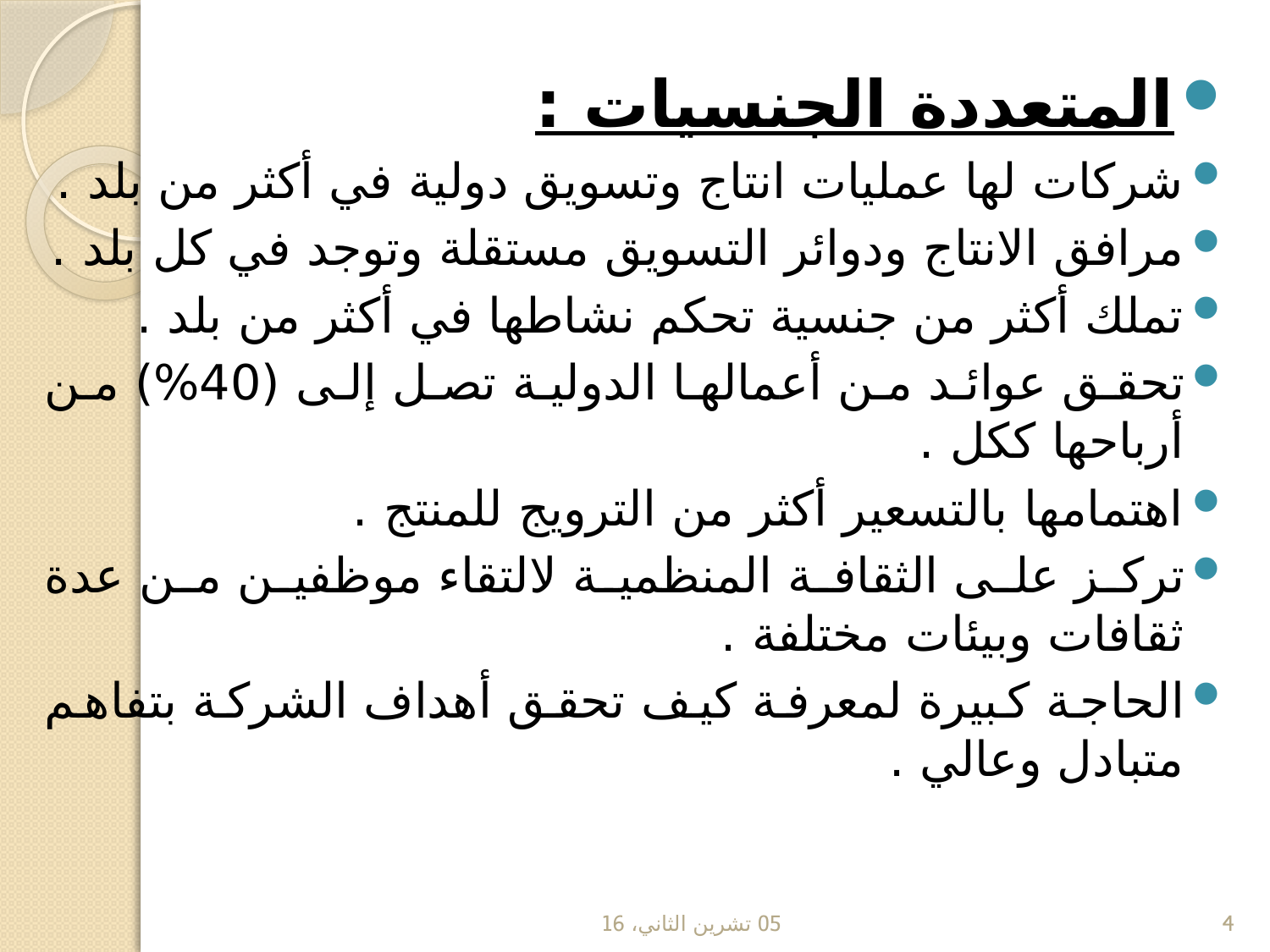

المتعددة الجنسيات :
شركات لها عمليات انتاج وتسويق دولية في أكثر من بلد .
مرافق الانتاج ودوائر التسويق مستقلة وتوجد في كل بلد .
تملك أكثر من جنسية تحكم نشاطها في أكثر من بلد .
تحقق عوائد من أعمالها الدولية تصل إلى (40%) من أرباحها ككل .
اهتمامها بالتسعير أكثر من الترويج للمنتج .
تركز على الثقافة المنظمية لالتقاء موظفين من عدة ثقافات وبيئات مختلفة .
الحاجة كبيرة لمعرفة كيف تحقق أهداف الشركة بتفاهم متبادل وعالي .
05 تشرين الثاني، 16
4